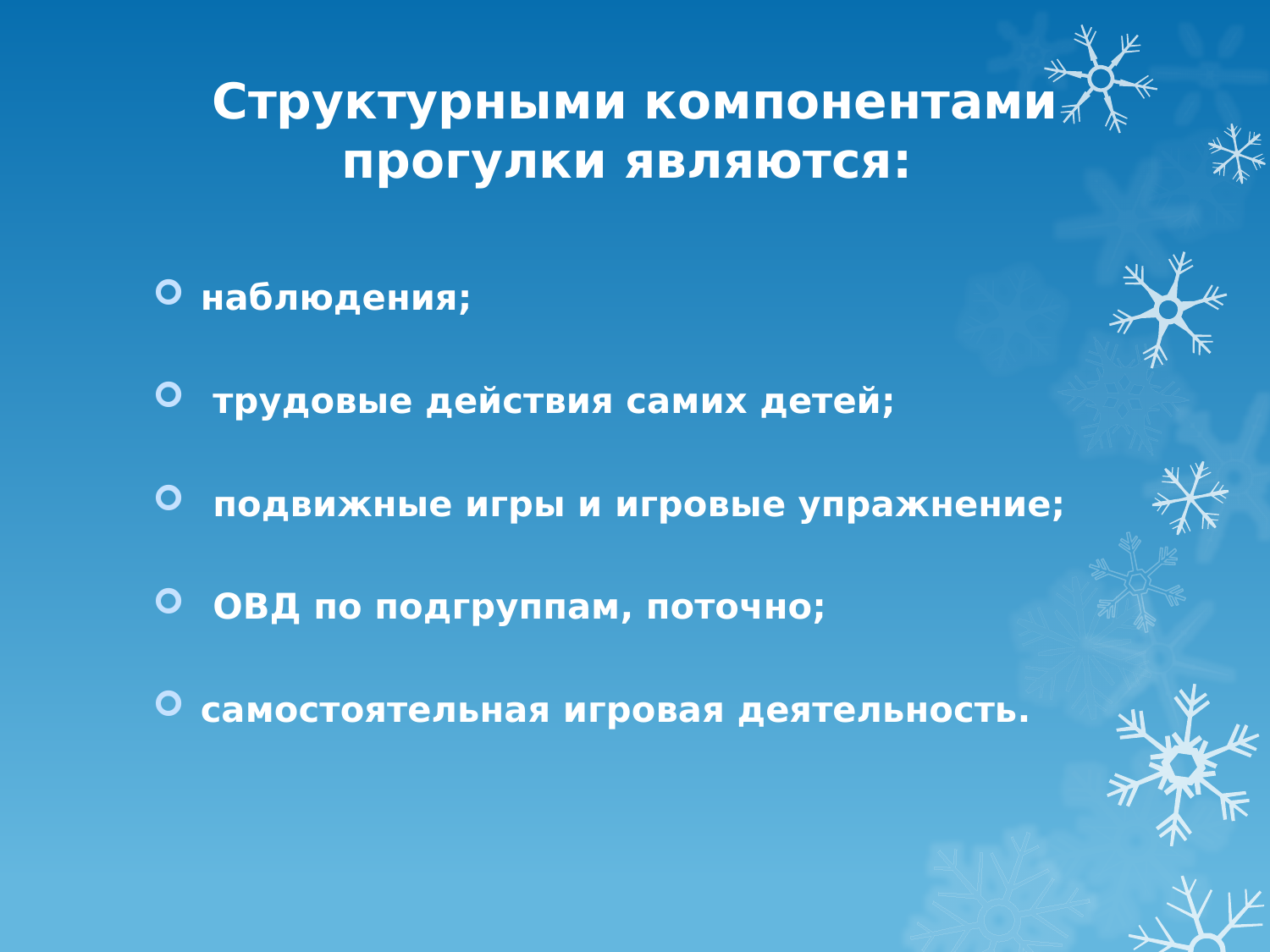

# Структурными компонентами прогулки являются:
наблюдения;

 трудовые действия самих детей;

 подвижные игры и игровые упражнение;

 ОВД по подгруппам, поточно;

самостоятельная игровая деятельность.